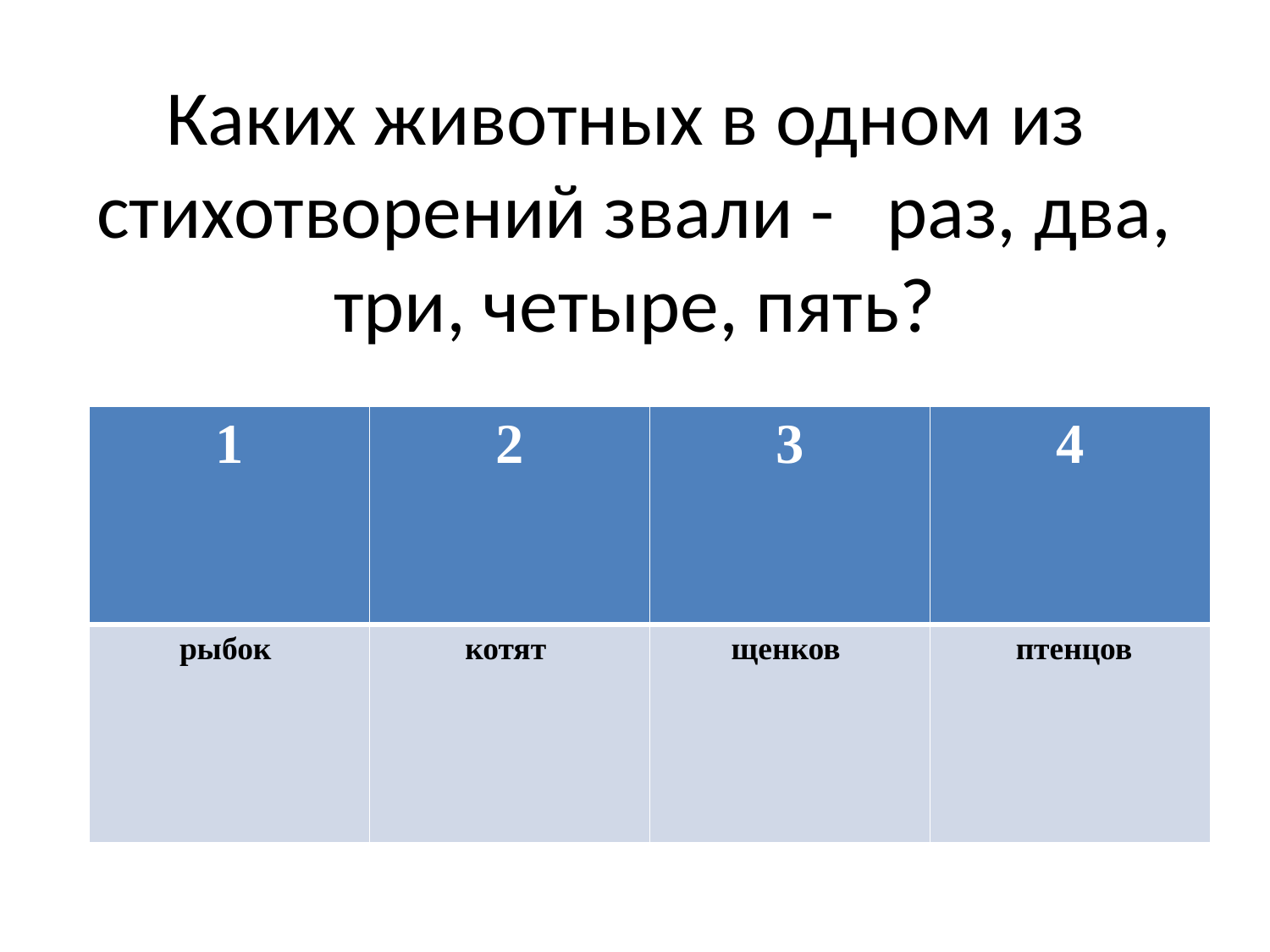

# Каких животных в одном из  стихотворений звали -   раз, два, три, четыре, пять?
| 1 | 2 | 3 | 4 |
| --- | --- | --- | --- |
| рыбок | котят | щенков | птенцов |